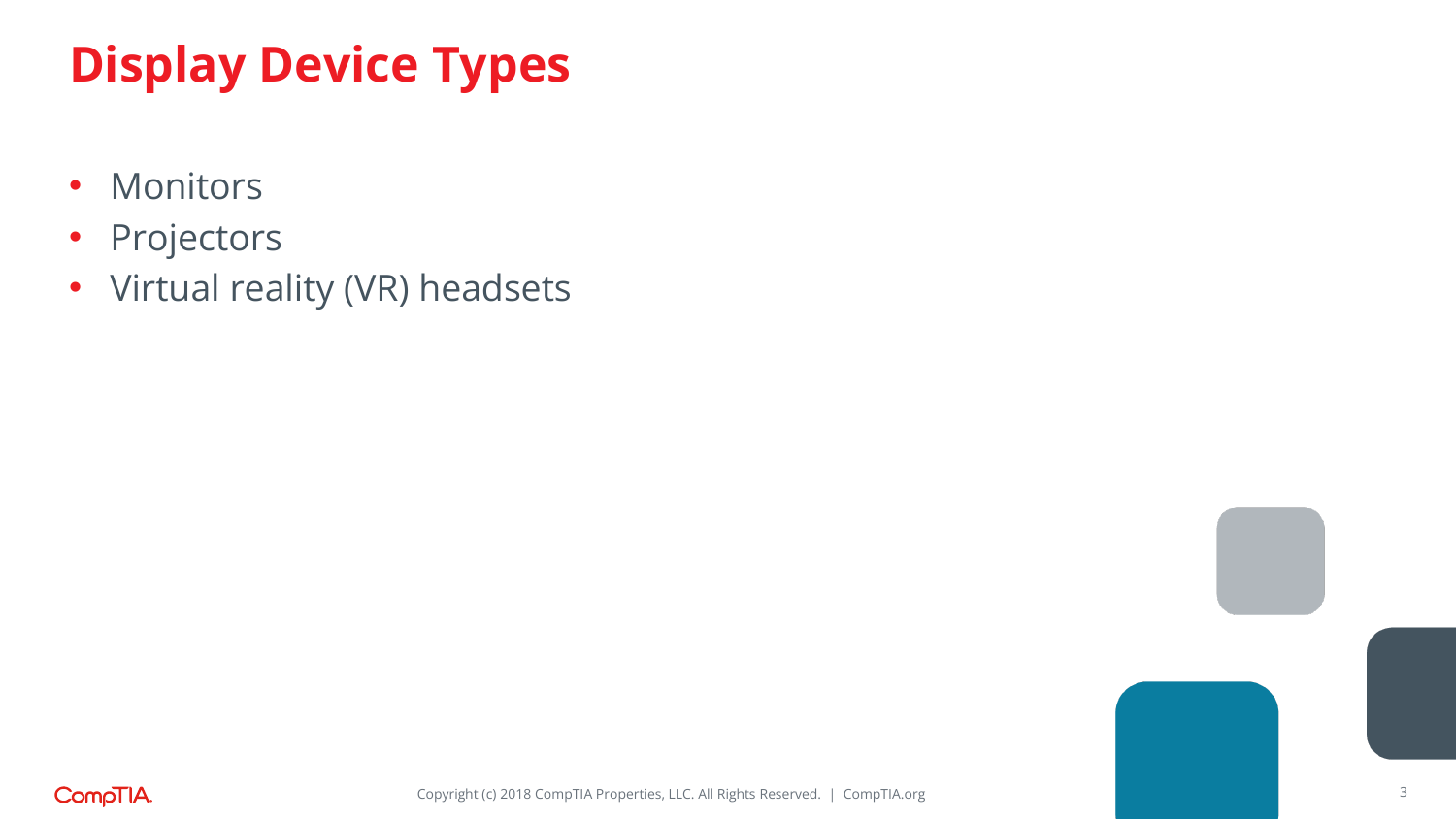

# Display Device Types
Monitors
Projectors
Virtual reality (VR) headsets
3